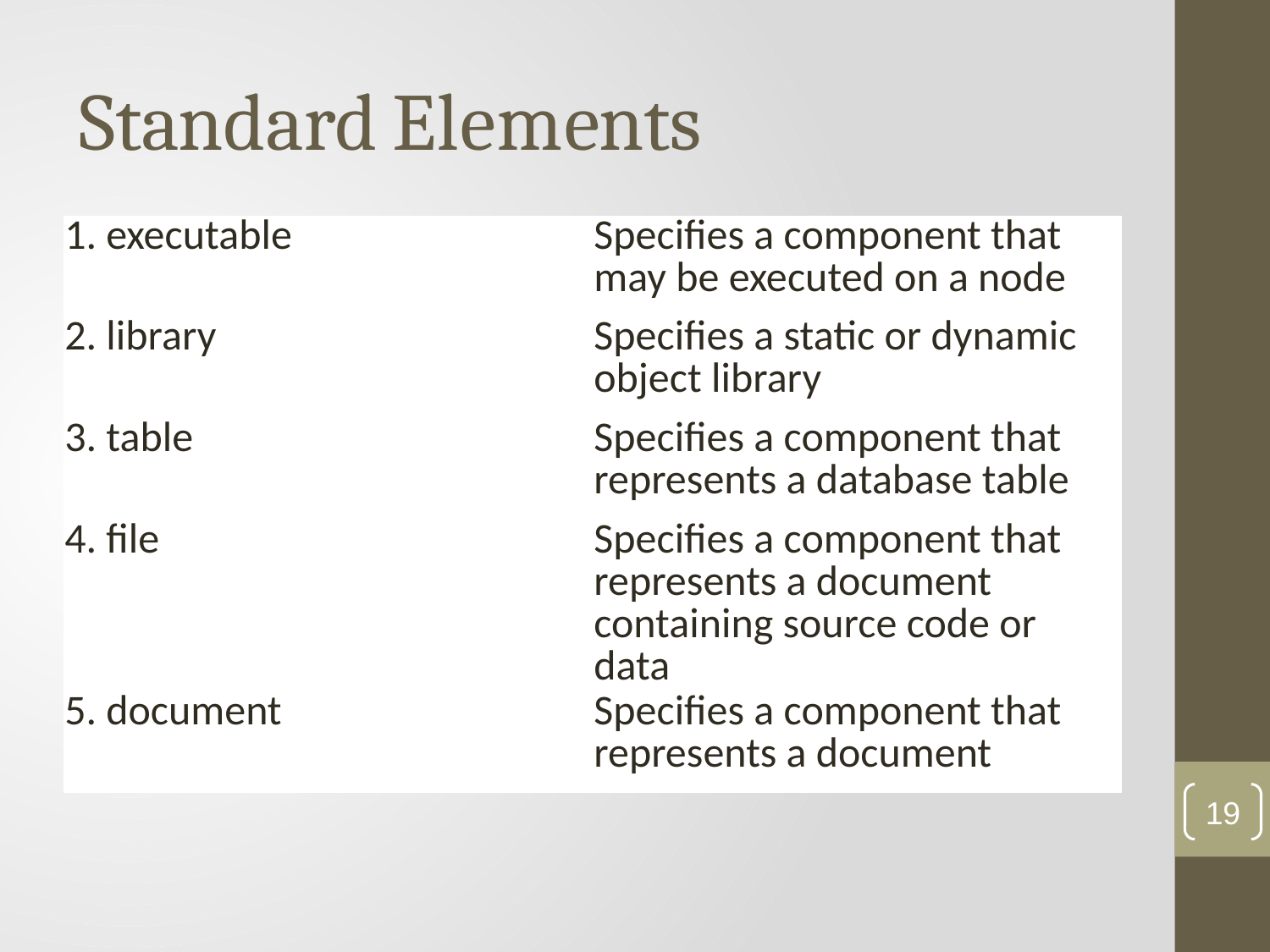

# Standard Elements
| 1. executable | Specifies a component that may be executed on a node |
| --- | --- |
| 2. library | Specifies a static or dynamic object library |
| 3. table | Specifies a component that represents a database table |
| 4. file | Specifies a component that represents a document containing source code or data |
| 5. document | Specifies a component that represents a document |
19